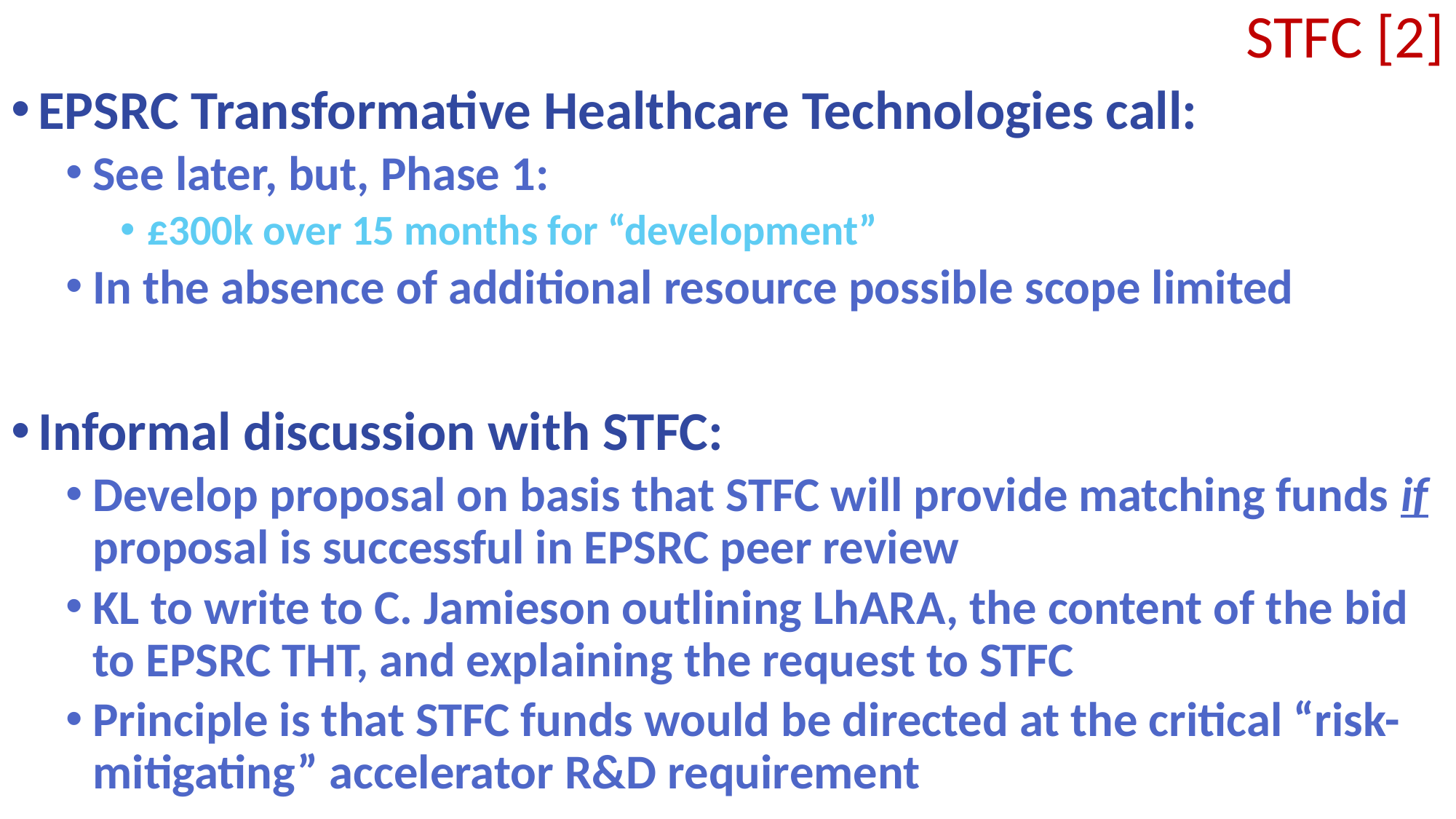

# STFC [2]
EPSRC Transformative Healthcare Technologies call:
See later, but, Phase 1:
£300k over 15 months for “development”
In the absence of additional resource possible scope limited

Informal discussion with STFC:
Develop proposal on basis that STFC will provide matching funds if proposal is successful in EPSRC peer review
KL to write to C. Jamieson outlining LhARA, the content of the bid to EPSRC THT, and explaining the request to STFC
Principle is that STFC funds would be directed at the critical “risk-mitigating” accelerator R&D requirement